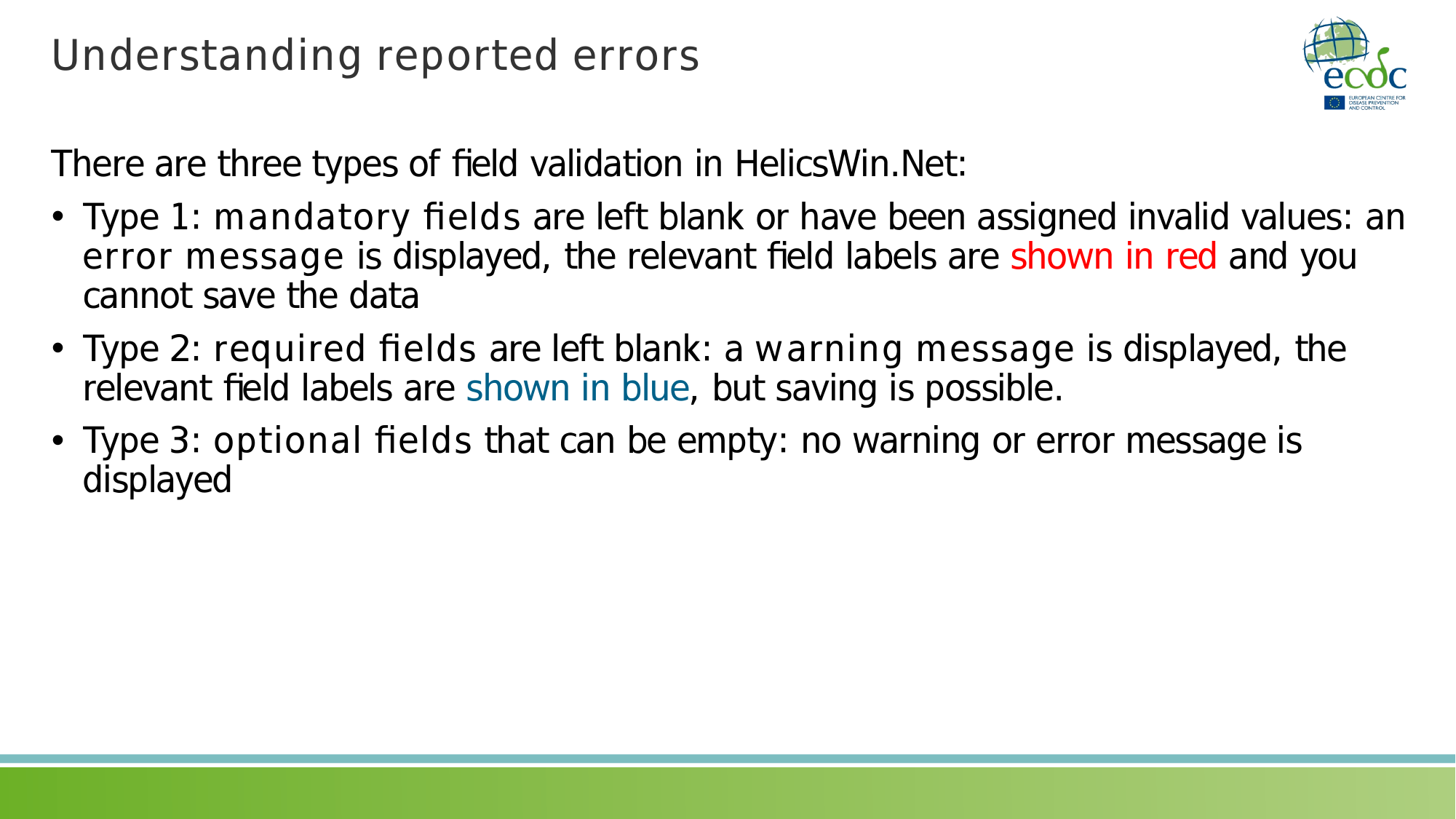

# Understanding reported errors
There are three types of field validation in HelicsWin.Net:
Type 1: mandatory fields are left blank or have been assigned invalid values: an error message is displayed, the relevant field labels are shown in red and you cannot save the data
Type 2: required fields are left blank: a warning message is displayed, the relevant field labels are shown in blue, but saving is possible.
Type 3: optional fields that can be empty: no warning or error message is displayed